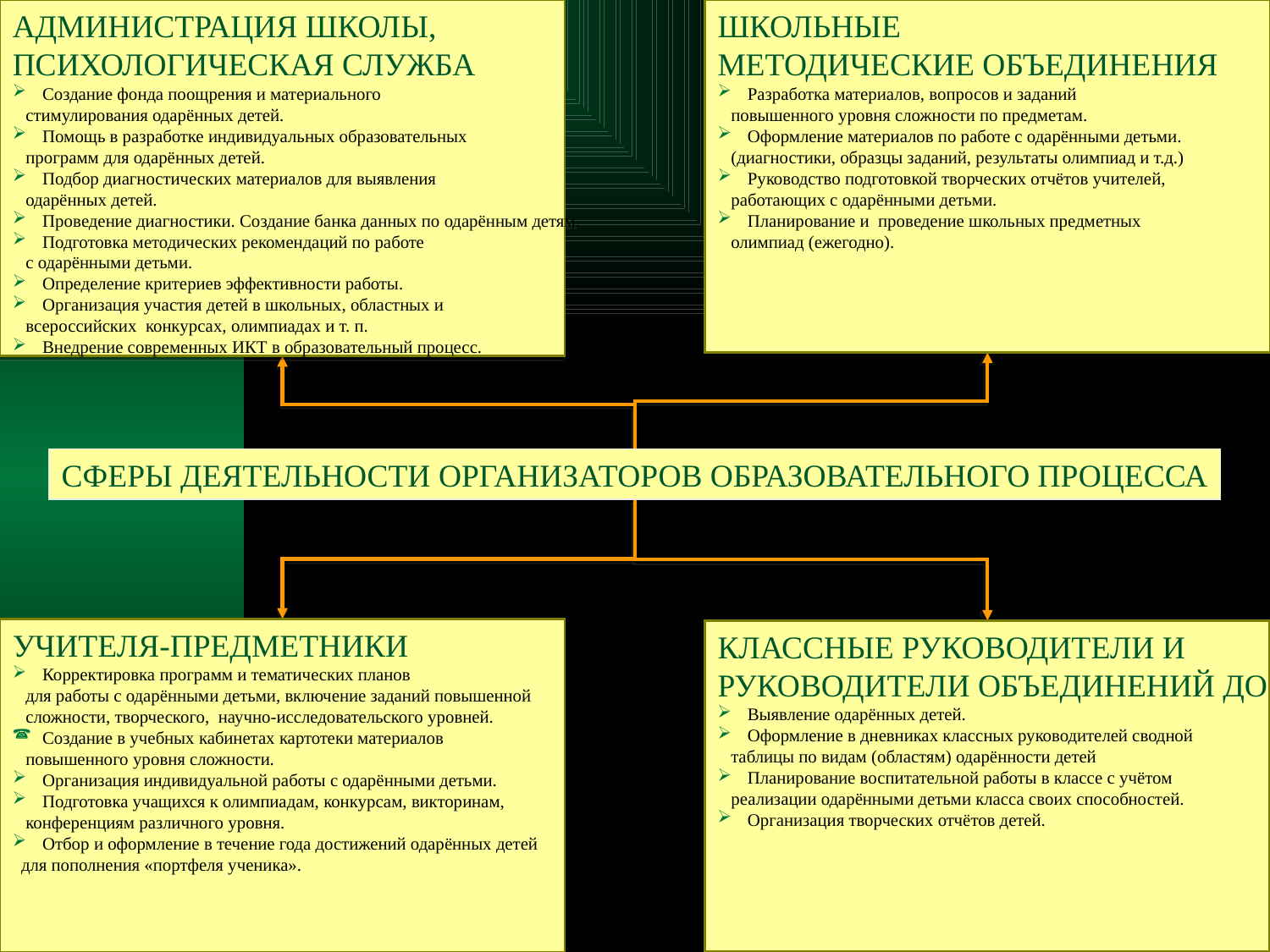

АДМИНИСТРАЦИЯ ШКОЛЫ,
ПСИХОЛОГИЧЕСКАЯ СЛУЖБА
Создание фонда поощрения и материального
   стимулирования одарённых детей.
Помощь в разработке индивидуальных образовательных
   программ для одарённых детей.
Подбор диагностических материалов для выявления
   одарённых детей.
Проведение диагностики. Создание банка данных по одарённым детям.
Подготовка методических рекомендаций по работе
   с одарёнными детьми.
Определение критериев эффективности работы.
Организация участия детей в школьных, областных и
   всероссийских  конкурсах, олимпиадах и т. п.
Внедрение современных ИКТ в образовательный процесс.
ШКОЛЬНЫЕ
МЕТОДИЧЕСКИЕ ОБЪЕДИНЕНИЯ
Разработка материалов, вопросов и заданий
   повышенного уровня сложности по предметам.
Оформление материалов по работе с одарёнными детьми.
   (диагностики, образцы заданий, результаты олимпиад и т.д.)
Руководство подготовкой творческих отчётов учителей,
   работающих с одарёнными детьми.
Планирование и  проведение школьных предметных
   олимпиад (ежегодно).
СФЕРЫ ДЕЯТЕЛЬНОСТИ ОРГАНИЗАТОРОВ ОБРАЗОВАТЕЛЬНОГО ПРОЦЕССА
УЧИТЕЛЯ-ПРЕДМЕТНИКИ
Корректировка программ и тематических планов
   для работы с одарёнными детьми, включение заданий повышенной
   сложности, творческого,  научно-исследовательского уровней.
Создание в учебных кабинетах картотеки материалов
   повышенного уровня сложности.
Организация индивидуальной работы с одарёнными детьми.
Подготовка учащихся к олимпиадам, конкурсам, викторинам,
   конференциям различного уровня.
Отбор и оформление в течение года достижений одарённых детей
  для пополнения «портфеля ученика».

КЛАССНЫЕ РУКОВОДИТЕЛИ И
РУКОВОДИТЕЛИ ОБЪЕДИНЕНИЙ ДО
Выявление одарённых детей.
Оформление в дневниках классных руководителей сводной
   таблицы по видам (областям) одарённости детей
Планирование воспитательной работы в классе с учётом
   реализации одарёнными детьми класса своих способностей.
Организация творческих отчётов детей.